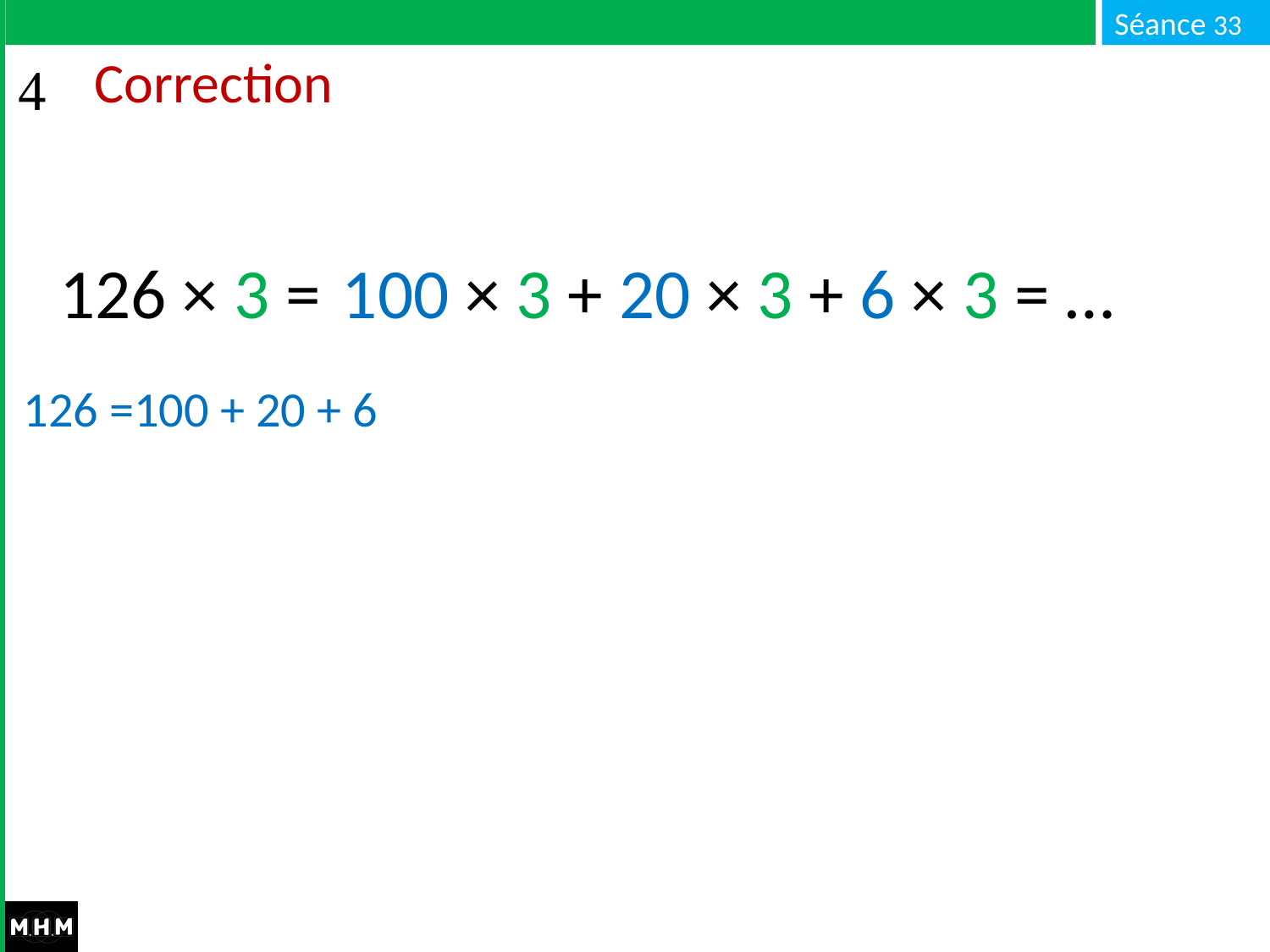

# Correction
126 × 3 = …
100 × 3 + 20 × 3 + 6 × 3 = …
126 =100 + 20 + 6